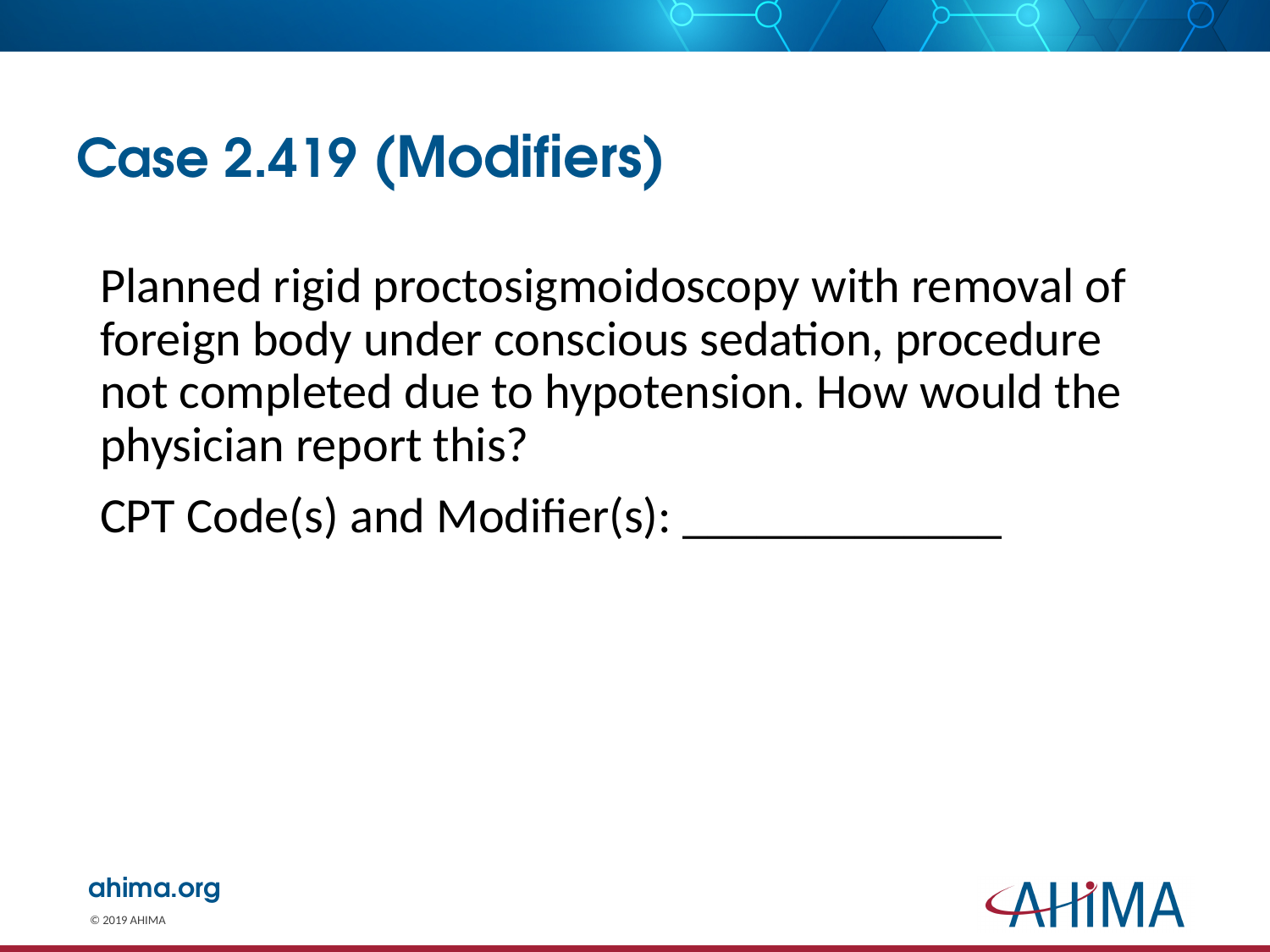

# Case 2.419 (Modifiers)
Planned rigid proctosigmoidoscopy with removal of foreign body under conscious sedation, procedure not completed due to hypotension. How would the physician report this?
CPT Code(s) and Modifier(s): _____________